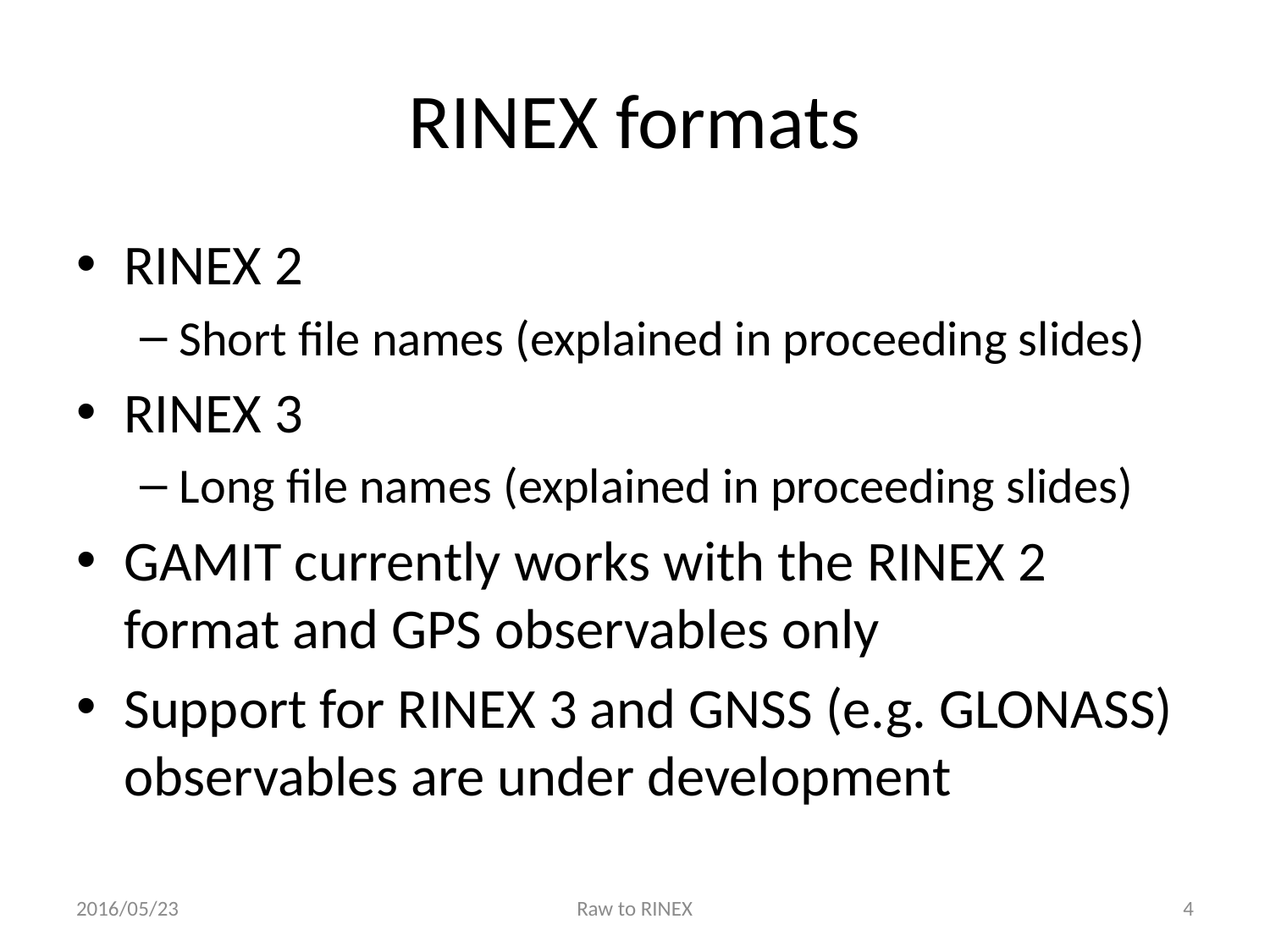

# RINEX formats
RINEX 2
Short file names (explained in proceeding slides)
RINEX 3
Long file names (explained in proceeding slides)
GAMIT currently works with the RINEX 2 format and GPS observables only
Support for RINEX 3 and GNSS (e.g. GLONASS) observables are under development
2016/05/23
Raw to RINEX
4